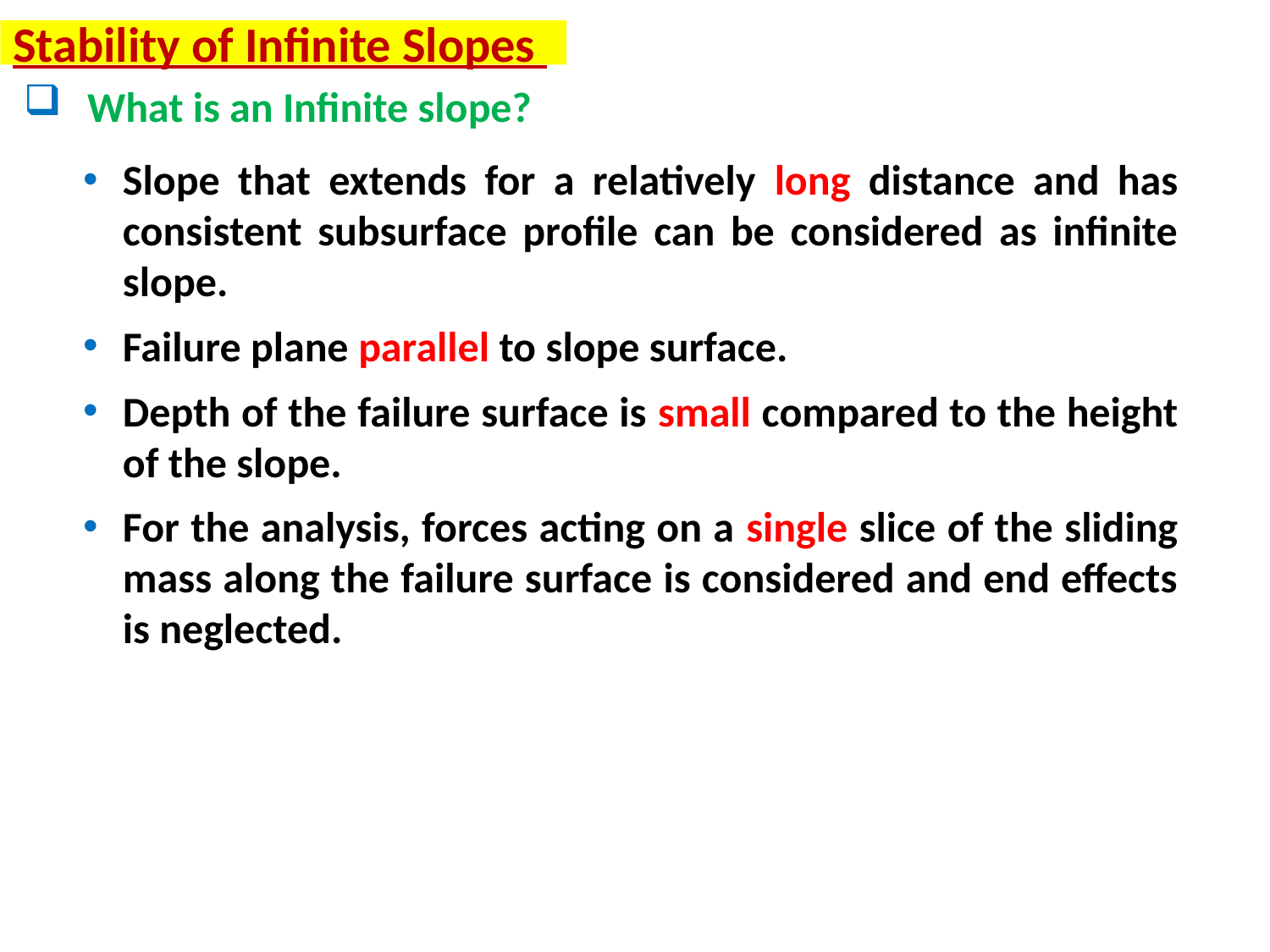

Stability of Infinite Slopes
What is an Infinite slope?
Slope that extends for a relatively long distance and has consistent subsurface profile can be considered as infinite slope.
Failure plane parallel to slope surface.
Depth of the failure surface is small compared to the height of the slope.
For the analysis, forces acting on a single slice of the sliding mass along the failure surface is considered and end effects is neglected.